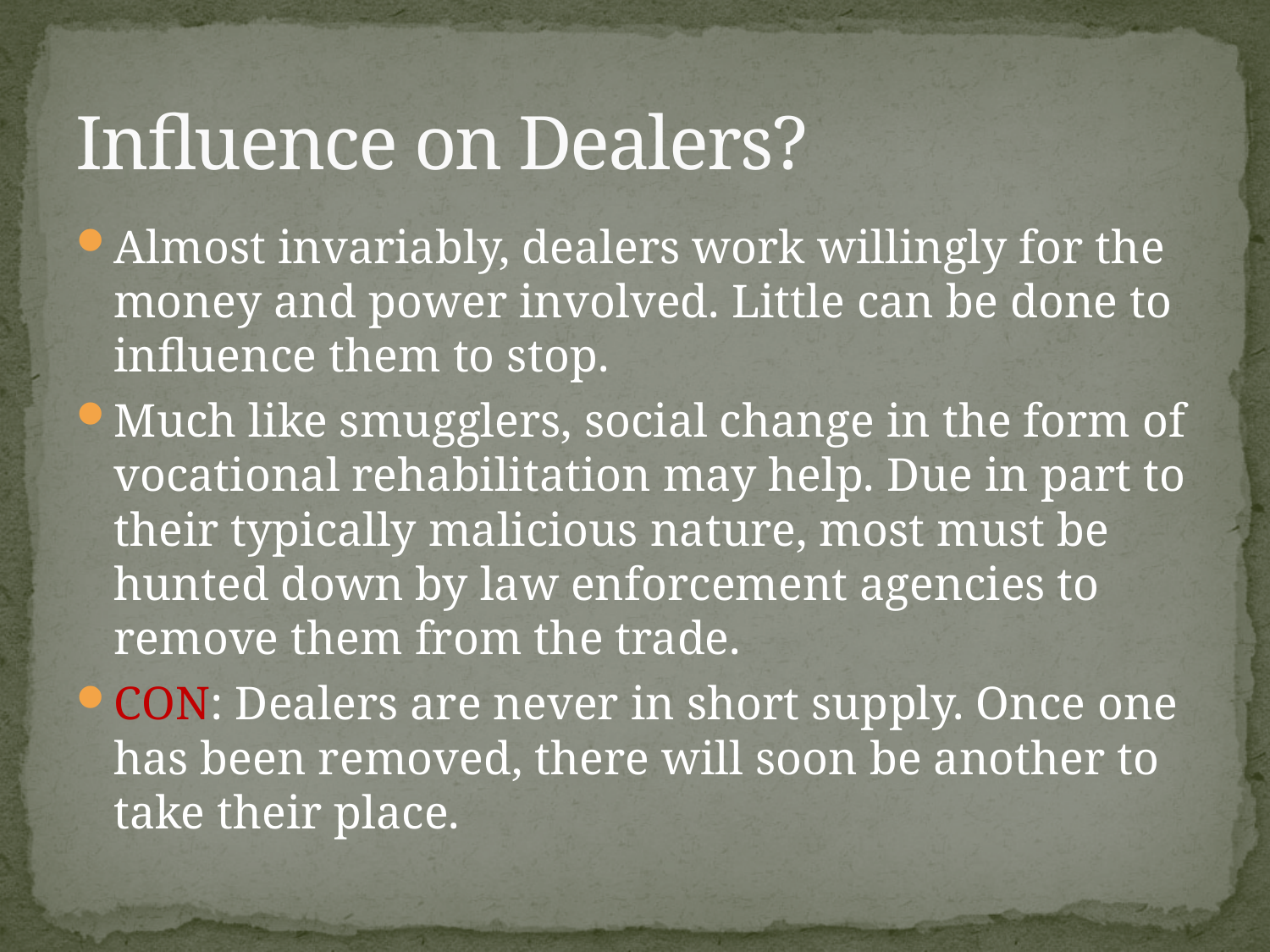

# Influence on Dealers?
Almost invariably, dealers work willingly for the money and power involved. Little can be done to influence them to stop.
Much like smugglers, social change in the form of vocational rehabilitation may help. Due in part to their typically malicious nature, most must be hunted down by law enforcement agencies to remove them from the trade.
CON: Dealers are never in short supply. Once one has been removed, there will soon be another to take their place.